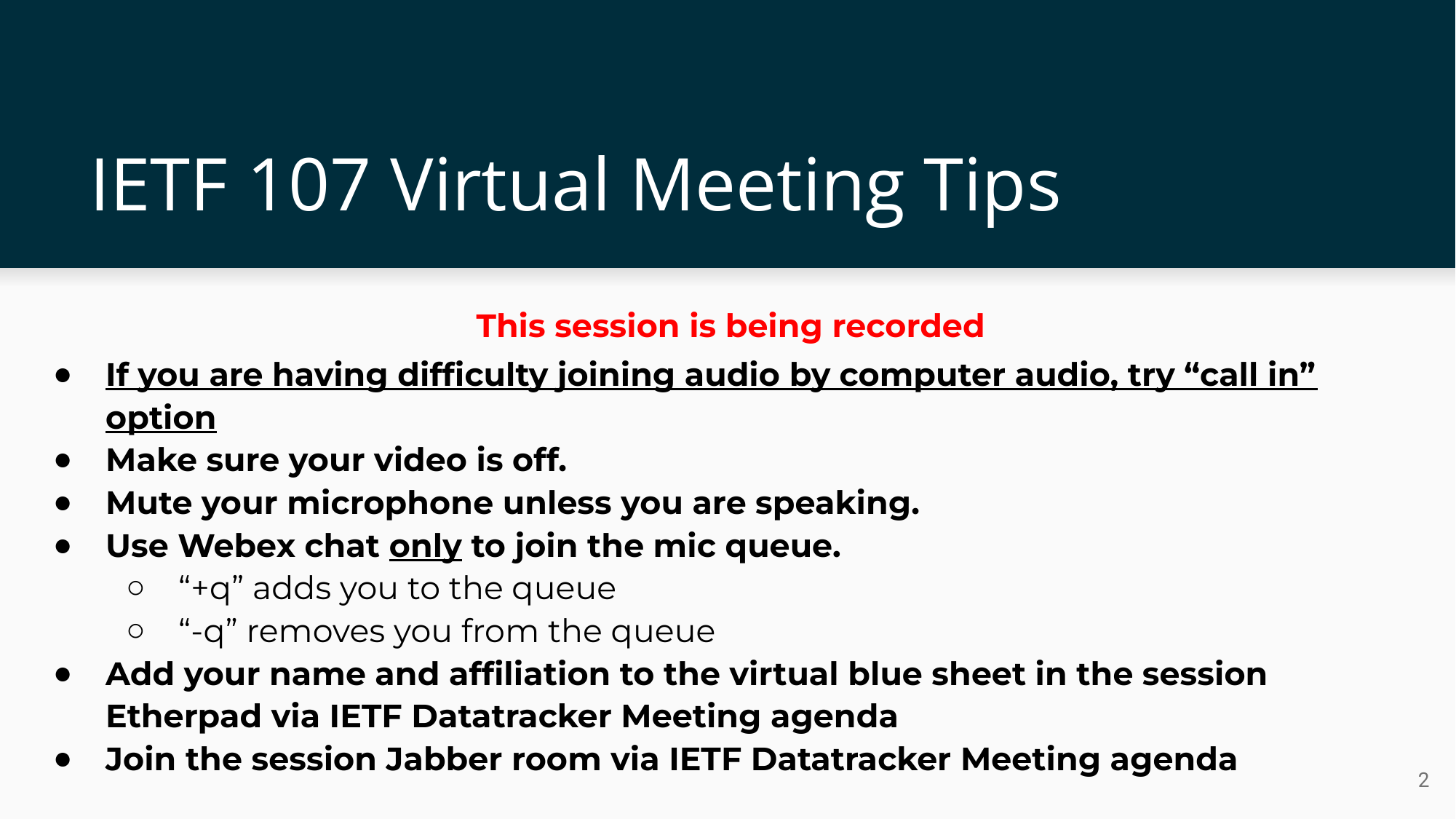

# IETF 107 Virtual Meeting Tips
This session is being recorded
If you are having difficulty joining audio by computer audio, try “call in” option
Make sure your video is off.
Mute your microphone unless you are speaking.
Use Webex chat only to join the mic queue.
“+q” adds you to the queue
“-q” removes you from the queue
Add your name and affiliation to the virtual blue sheet in the session Etherpad via IETF Datatracker Meeting agenda
Join the session Jabber room via IETF Datatracker Meeting agenda
2